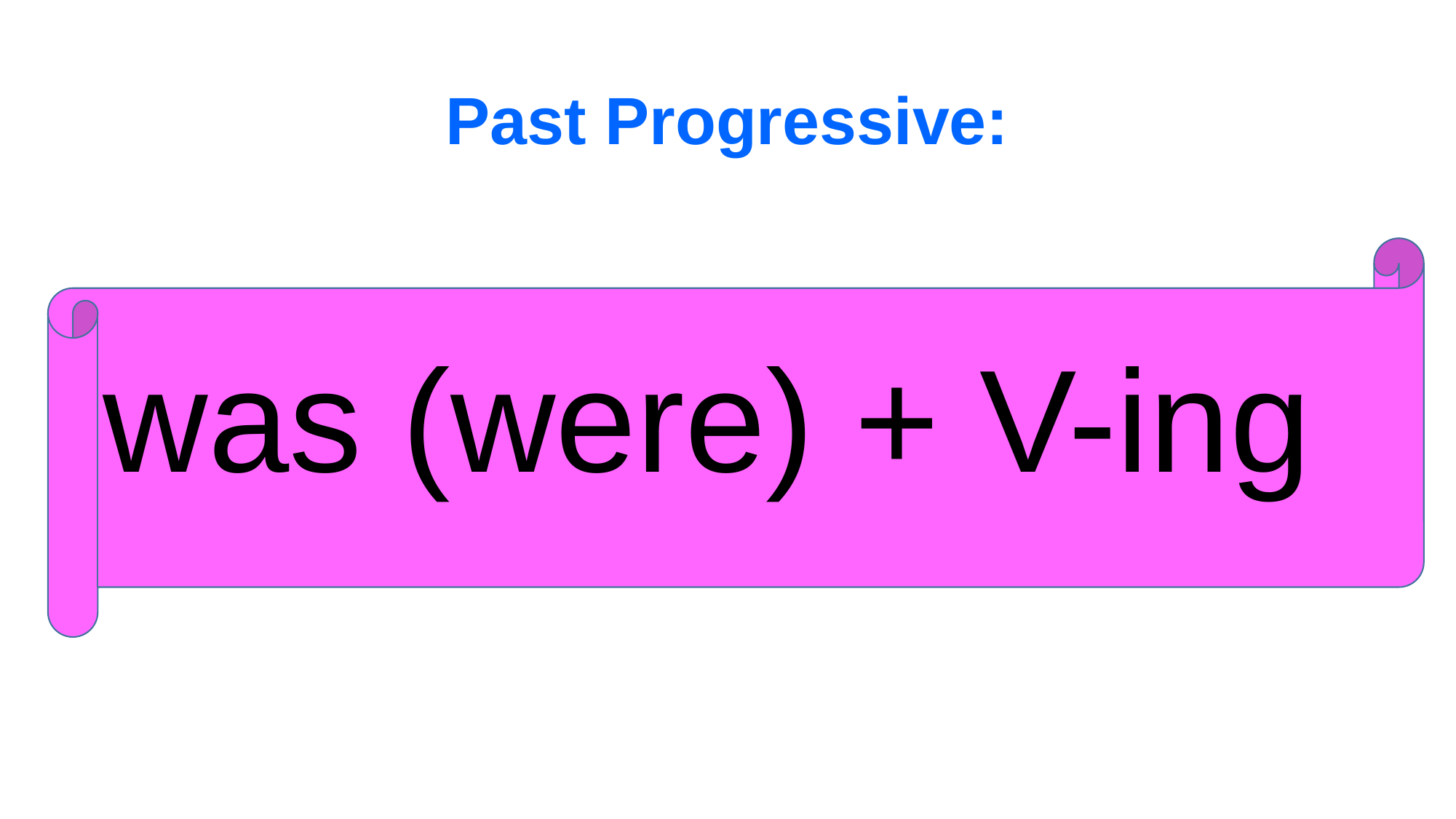

# Past Progressive:

was (were) + V-ing